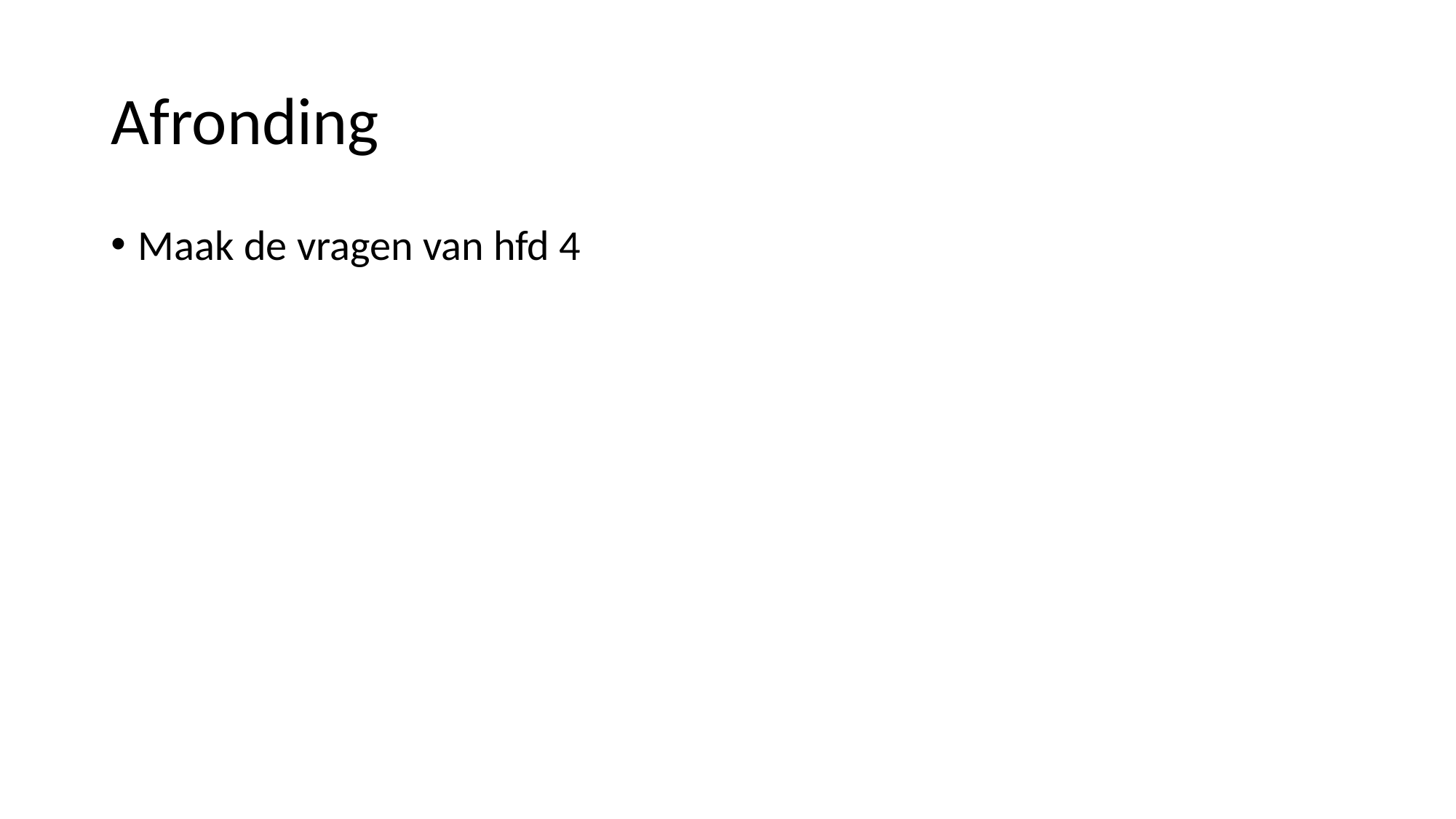

# Afronding
Maak de vragen van hfd 4